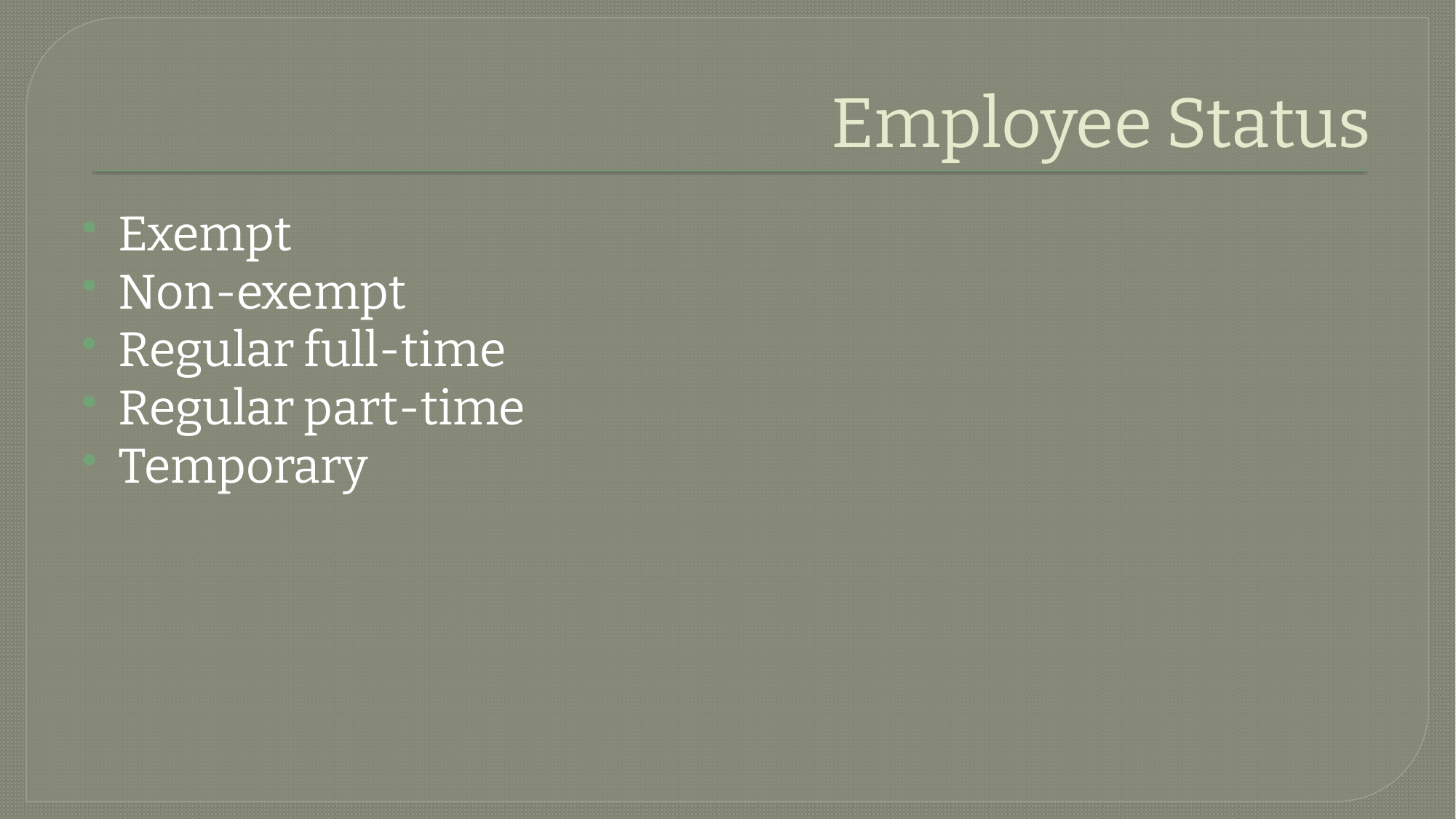

# Employee Status
Exempt
Non-exempt
Regular full-time
Regular part-time
Temporary